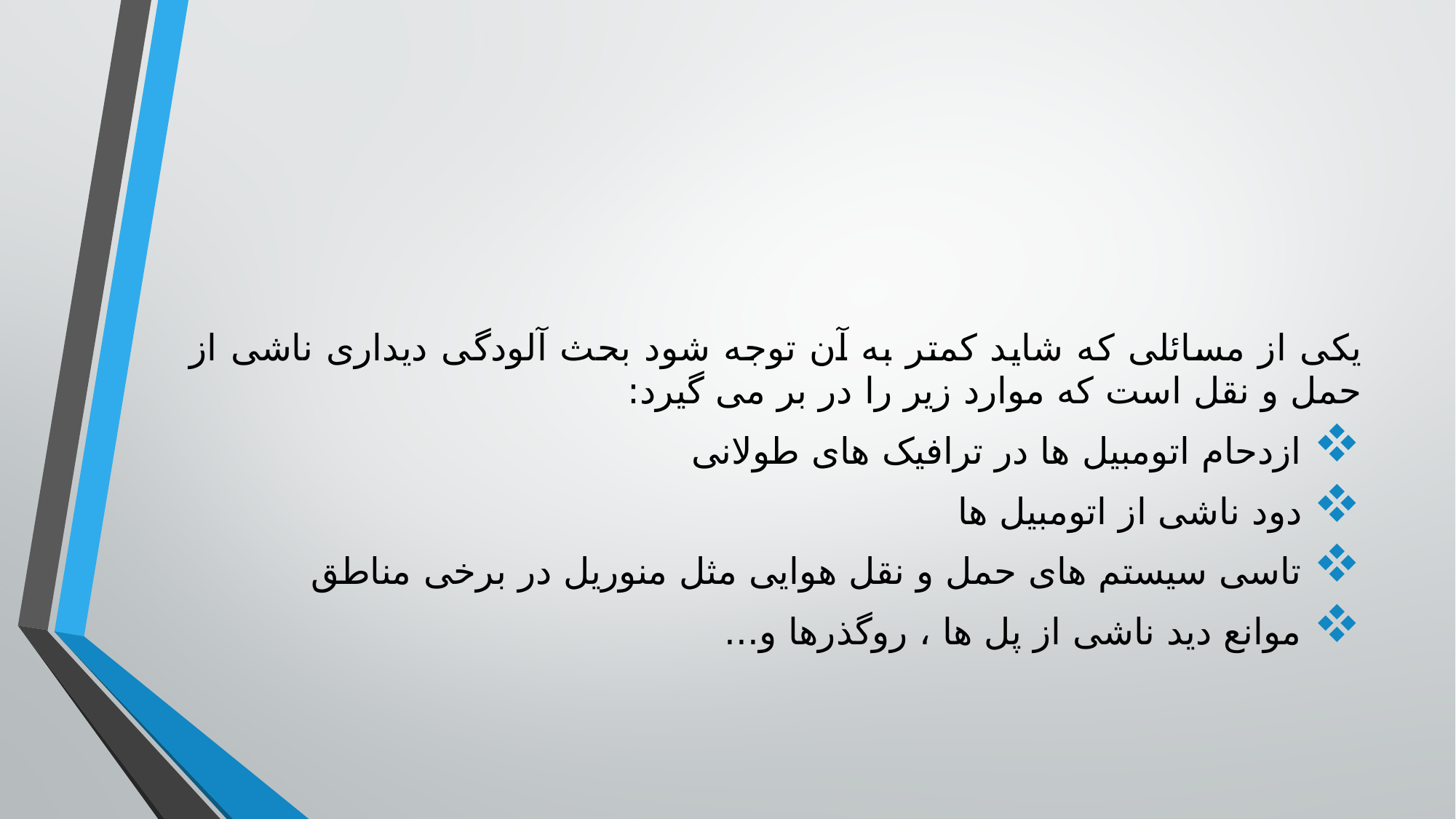

یکی از مسائلی که شاید کمتر به آن توجه شود بحث آلودگی دیداری ناشی از حمل و نقل است که موارد زیر را در بر می گیرد:
 ازدحام اتومبیل ها در ترافیک های طولانی
 دود ناشی از اتومبیل ها
 تاسی سیستم های حمل و نقل هوایی مثل منوریل در برخی مناطق
 موانع دید ناشی از پل ها ، روگذرها و...